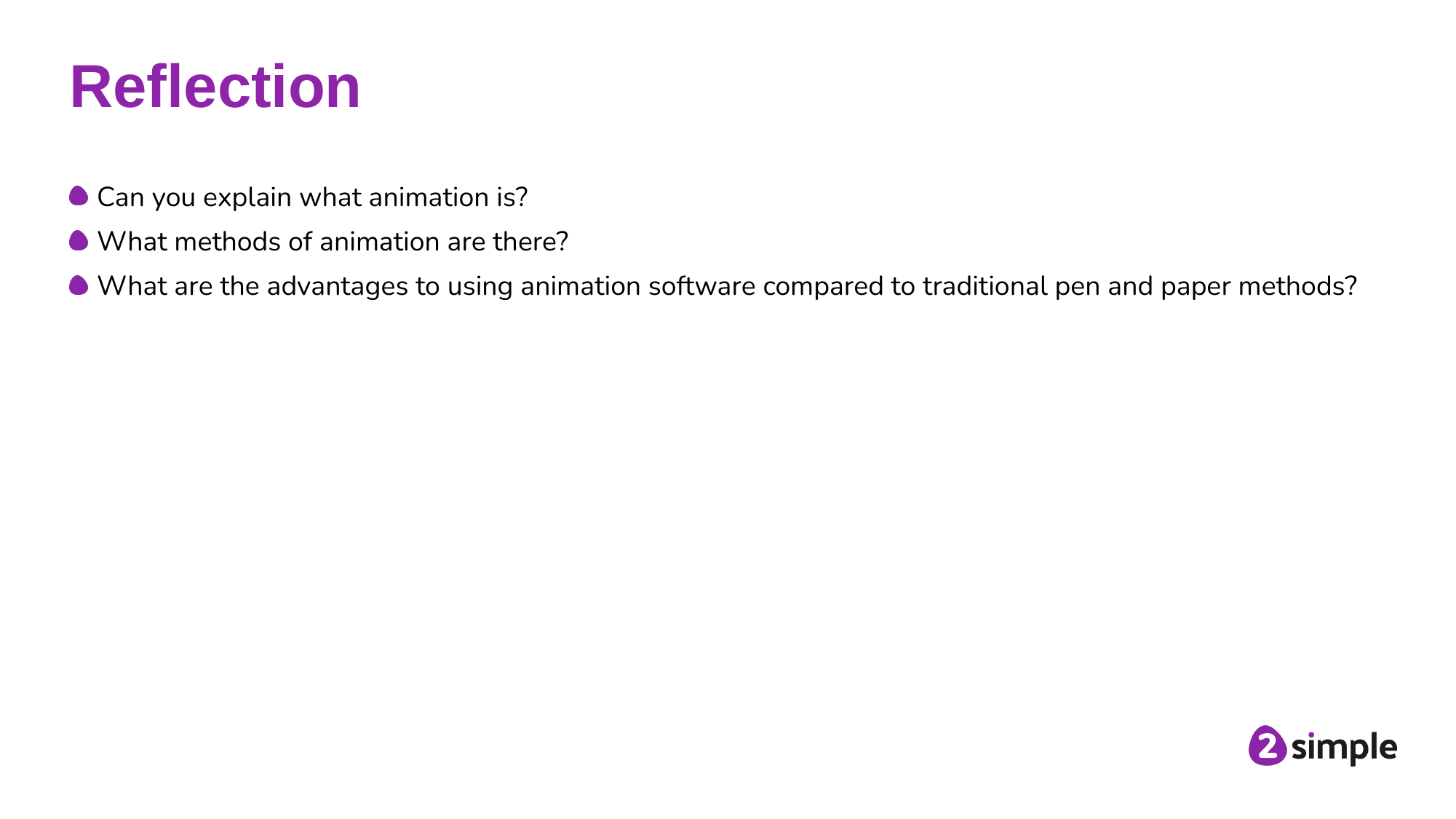

# Reflection
Can you explain what animation is?
What methods of animation are there?
What are the advantages to using animation software compared to traditional pen and paper methods?